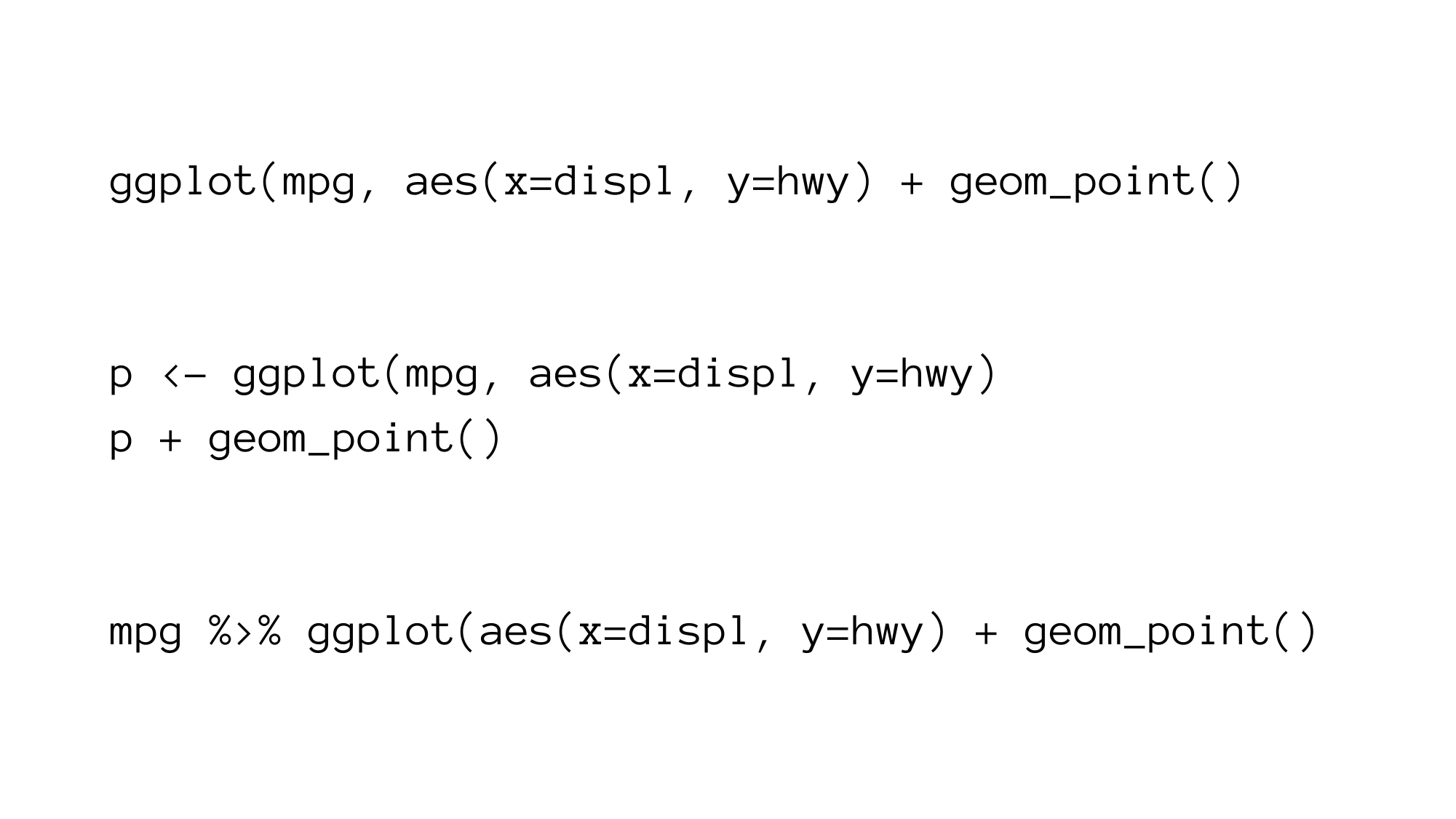

ggplot(mpg, aes(x=displ, y=hwy) + geom_point()

p <- ggplot(mpg, aes(x=displ, y=hwy)
p + geom_point()

mpg %>% ggplot(aes(x=displ, y=hwy) + geom_point()